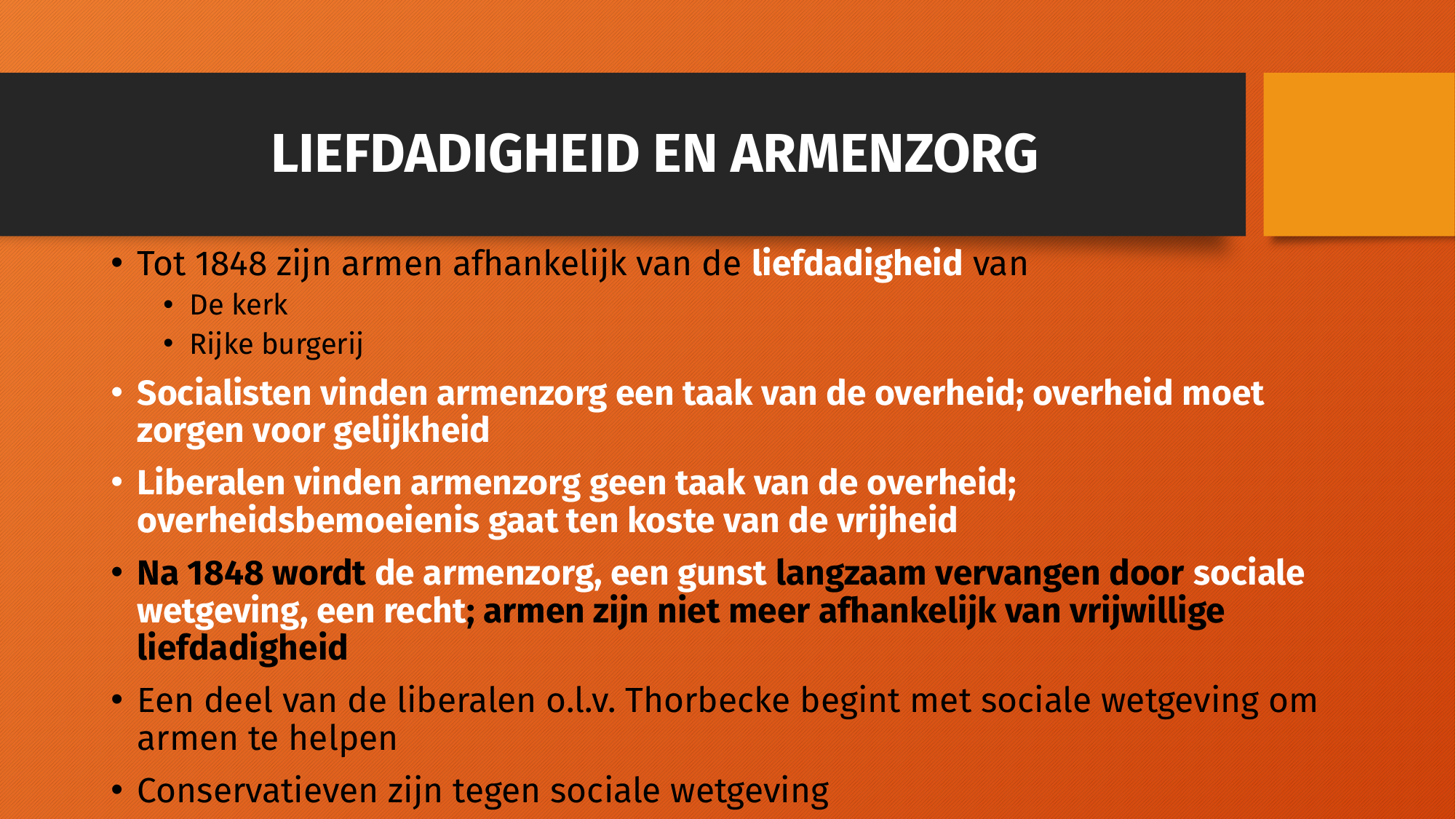

# LIEFDADIGHEID EN ARMENZORG
Tot 1848 zijn armen afhankelijk van de liefdadigheid van
De kerk
Rijke burgerij
Socialisten vinden armenzorg een taak van de overheid; overheid moet zorgen voor gelijkheid
Liberalen vinden armenzorg geen taak van de overheid; overheidsbemoeienis gaat ten koste van de vrijheid
Na 1848 wordt de armenzorg, een gunst langzaam vervangen door sociale wetgeving, een recht; armen zijn niet meer afhankelijk van vrijwillige liefdadigheid
Een deel van de liberalen o.l.v. Thorbecke begint met sociale wetgeving om armen te helpen
Conservatieven zijn tegen sociale wetgeving